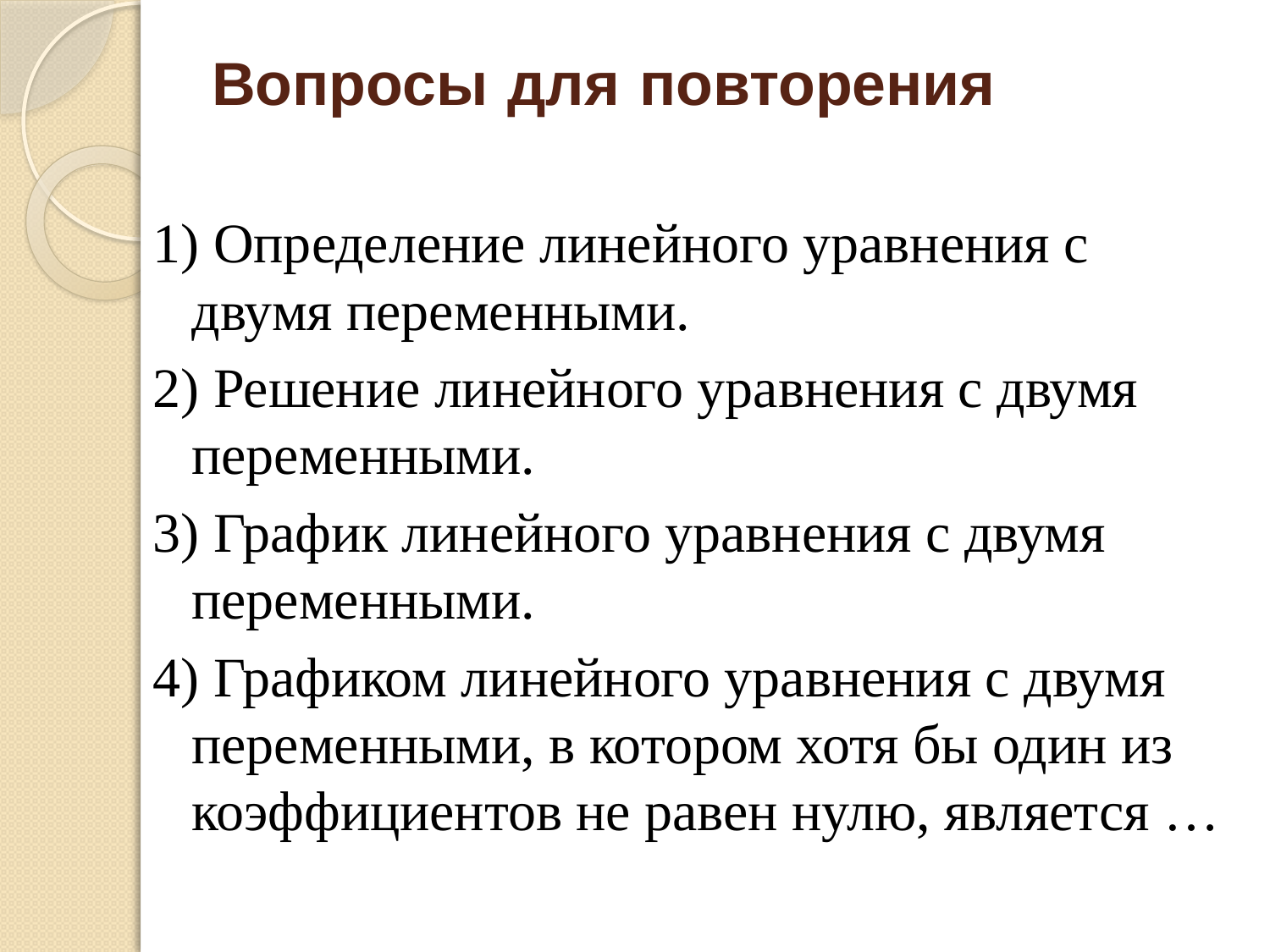

# Вопросы для повторения
1) Определение линейного уравнения с двумя переменными.
2) Решение линейного уравнения с двумя переменными.
3) График линейного уравнения с двумя переменными.
4) Графиком линейного уравнения с двумя переменными, в котором хотя бы один из коэффициентов не равен нулю, является …